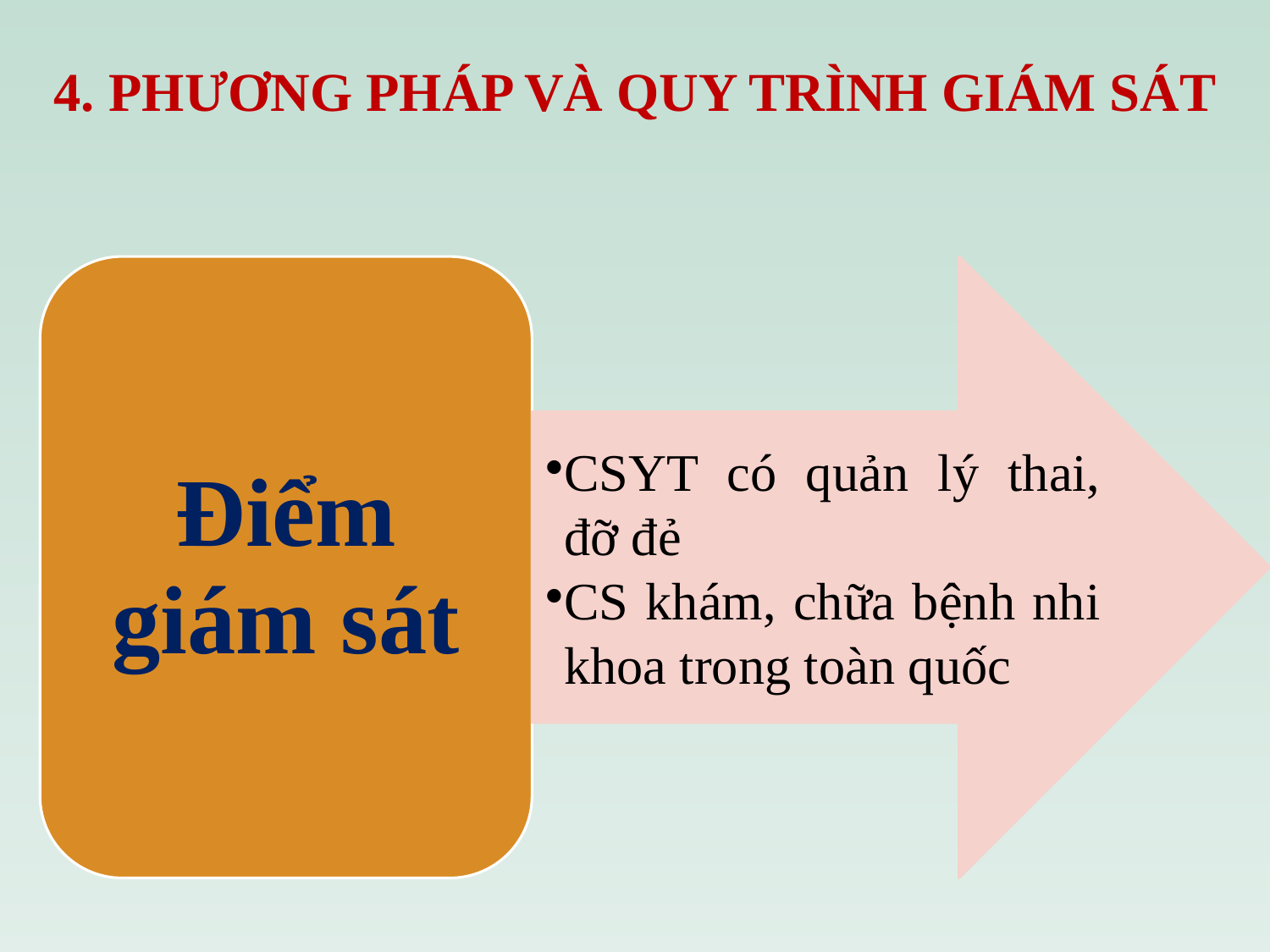

# 4. PHƯƠNG PHÁP VÀ QUY TRÌNH GIÁM SÁT

Điểm giám sát
CSYT có quản lý thai, đỡ đẻ
CS khám, chữa bệnh nhi khoa trong toàn quốc